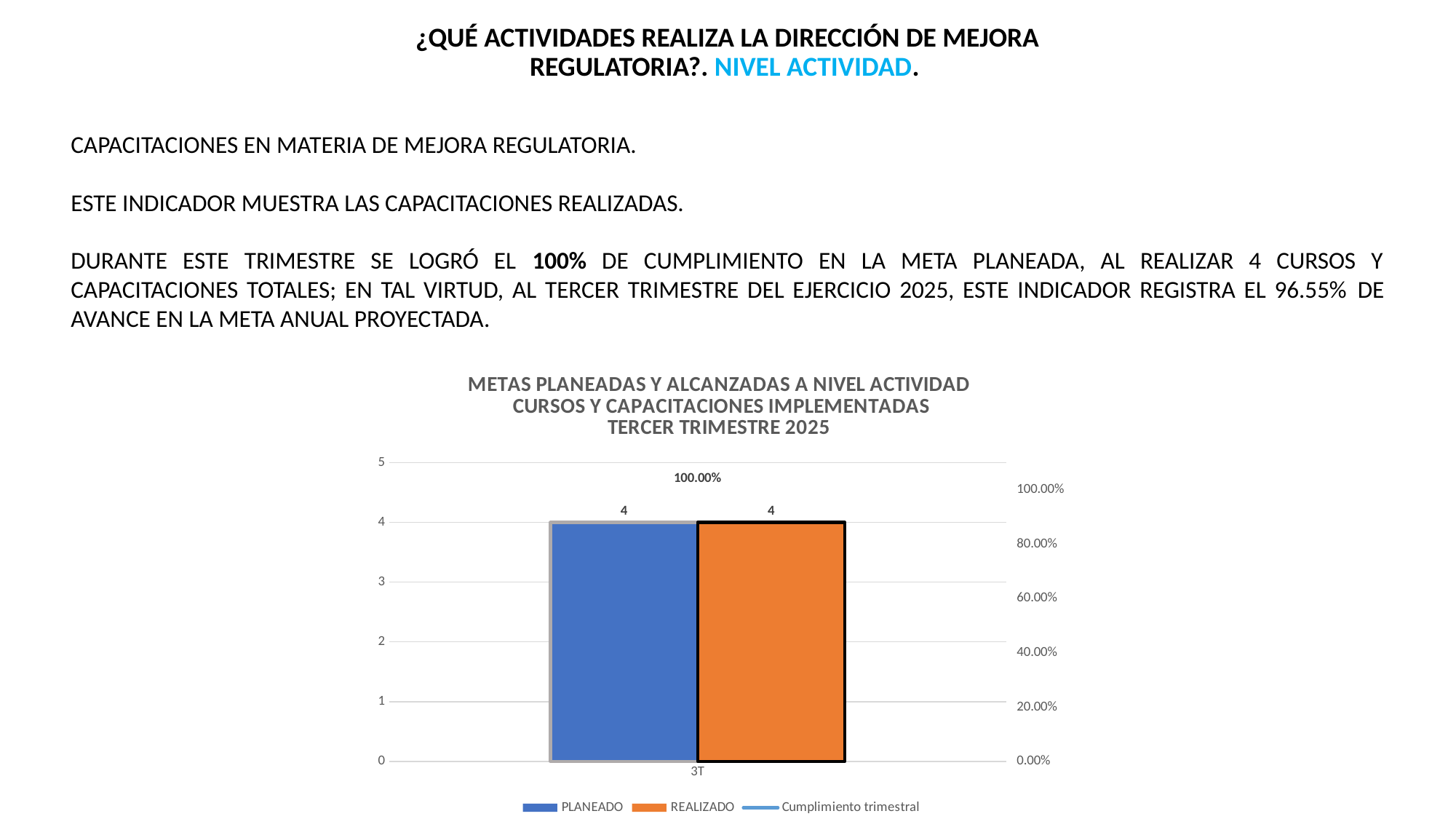

¿QUÉ ACTIVIDADES REALIZA LA DIRECCIÓN DE MEJORA REGULATORIA?. NIVEL ACTIVIDAD.
CAPACITACIONES EN MATERIA DE MEJORA REGULATORIA.

ESTE INDICADOR MUESTRA LAS CAPACITACIONES REALIZADAS.

DURANTE ESTE TRIMESTRE SE LOGRÓ EL 100% DE CUMPLIMIENTO EN LA META PLANEADA, AL REALIZAR 4 CURSOS Y CAPACITACIONES TOTALES; EN TAL VIRTUD, AL TERCER TRIMESTRE DEL EJERCICIO 2025, ESTE INDICADOR REGISTRA EL 96.55% DE AVANCE EN LA META ANUAL PROYECTADA.

### Chart: METAS PLANEADAS Y ALCANZADAS A NIVEL ACTIVIDAD
CURSOS Y CAPACITACIONES IMPLEMENTADAS
TERCER TRIMESTRE 2025

| Category | PLANEADO | REALIZADO | Cumplimiento trimestral |
|---|---|---|---|
| 3T | 4.0 | 4.0 | 1.0 |